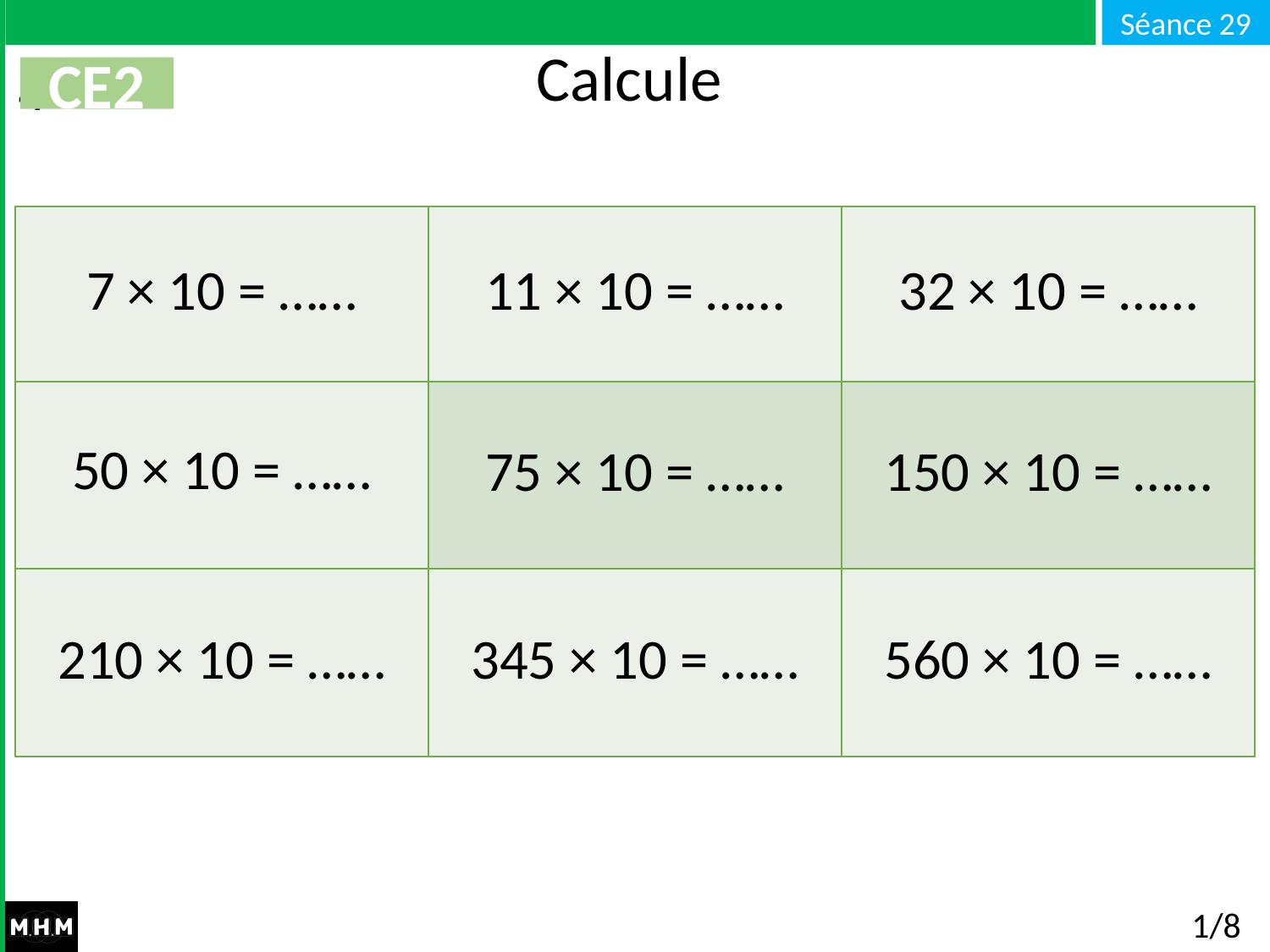

Calcule
CE2
| 7 × 10 = …… | 11 × 10 = …… | 32 × 10 = …… |
| --- | --- | --- |
| 50 × 10 = …… | 75 × 10 = …… | 150 × 10 = …… |
| 210 × 10 = …… | 345 × 10 = …… | 560 × 10 = …… |
1/8